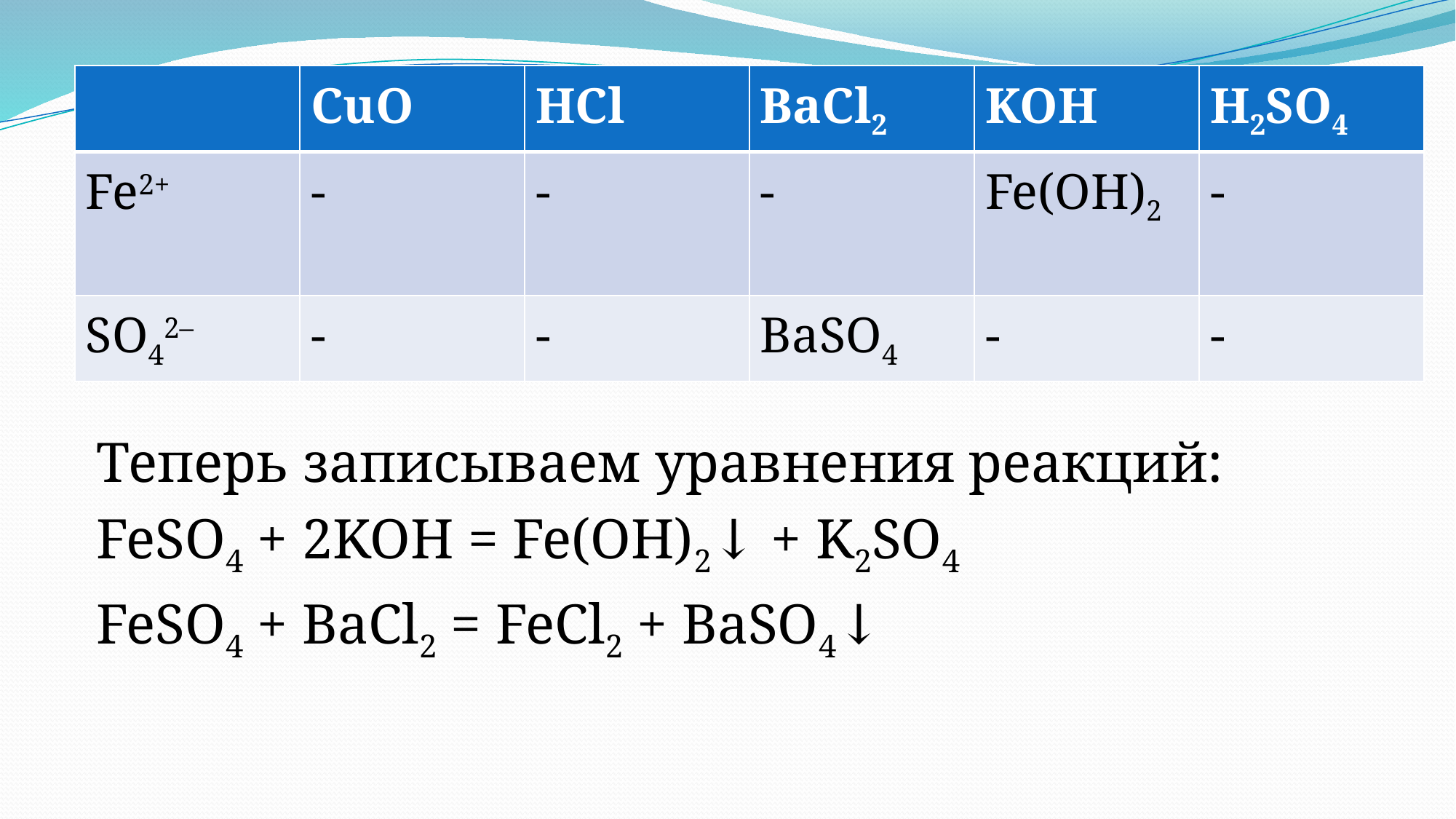

|  | CuO | HCl | BaCl2 | KOH | H2SO4 |
| --- | --- | --- | --- | --- | --- |
| Fe2+ | - | - | - | Fe(OH)2 | - |
| SO42– | - | - | BaSO4 | - | - |
#
Теперь записываем уравнения реакций:
FeSO4 + 2KOH = Fe(OH)2↓ + K2SO4
FeSO4 + BaCl2 = FeCl2 + BaSO4↓